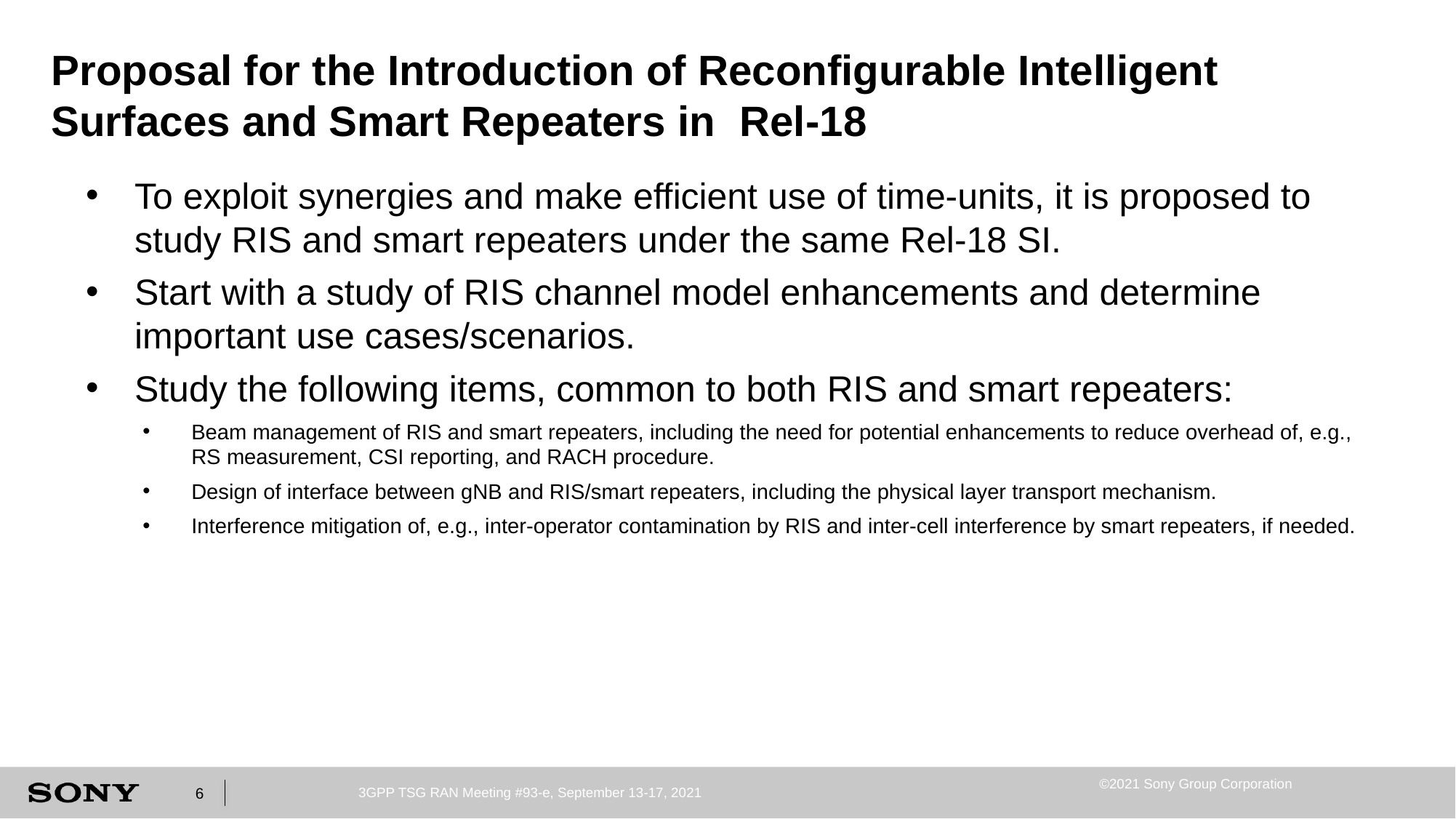

# Proposal for the Introduction of Reconfigurable Intelligent Surfaces and Smart Repeaters in  Rel-18

To exploit synergies and make efficient use of time-units, it is proposed to study RIS and smart repeaters under the same Rel-18 SI.
Start with a study of RIS channel model enhancements and determine important use cases/scenarios.
Study the following items, common to both RIS and smart repeaters:
Beam management of RIS and smart repeaters, including the need for potential enhancements to reduce overhead of, e.g., RS measurement, CSI reporting, and RACH procedure.
Design of interface between gNB and RIS/smart repeaters, including the physical layer transport mechanism.
Interference mitigation of, e.g., inter-operator contamination by RIS and inter-cell interference by smart repeaters, if needed.